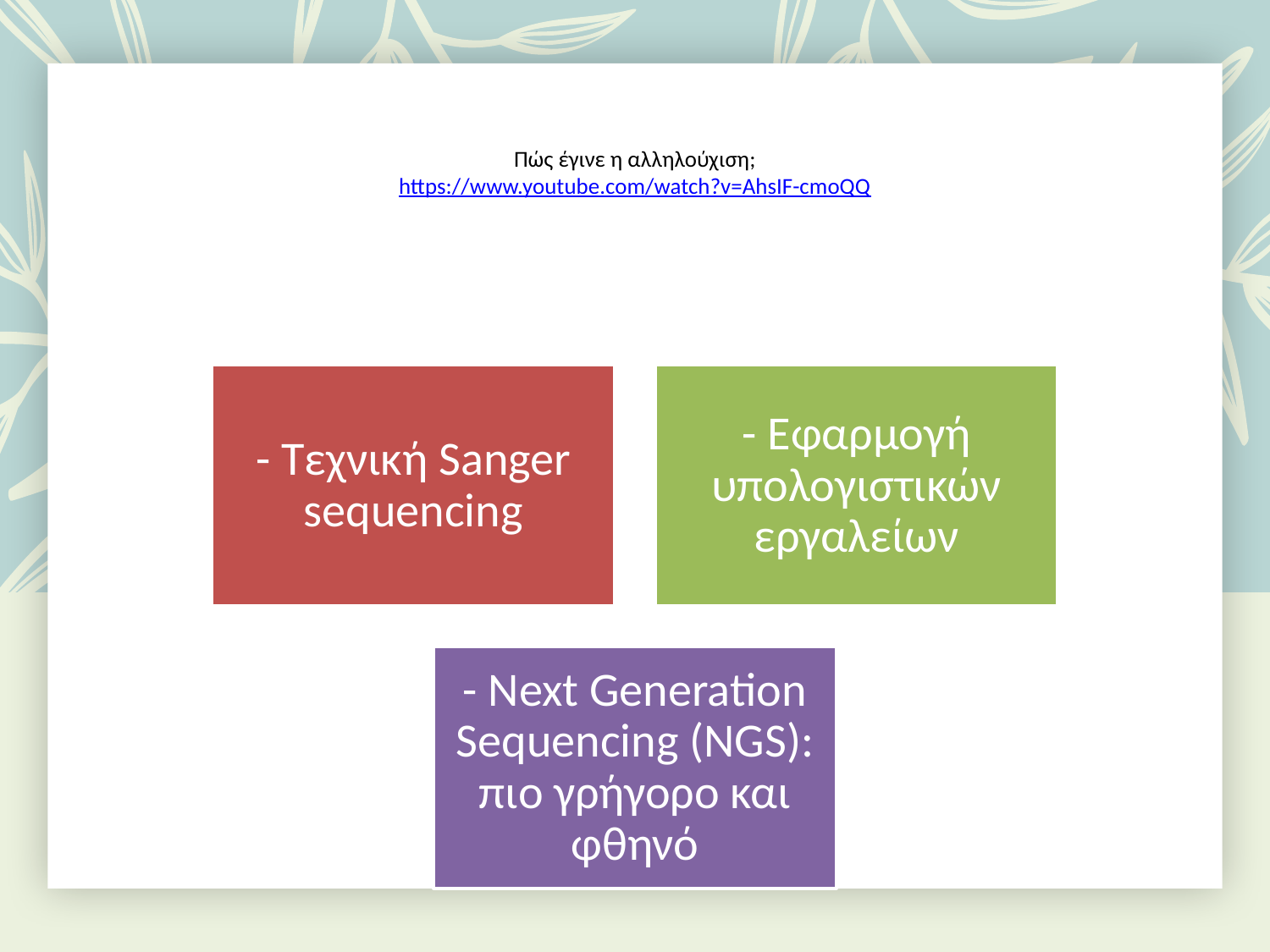

# Πώς έγινε η αλληλούχιση; https://www.youtube.com/watch?v=AhsIF-cmoQQ
- Τεχνική Sanger sequencing
- Εφαρμογή υπολογιστικών εργαλείων
- Next Generation Sequencing (NGS): πιο γρήγορο και φθηνό